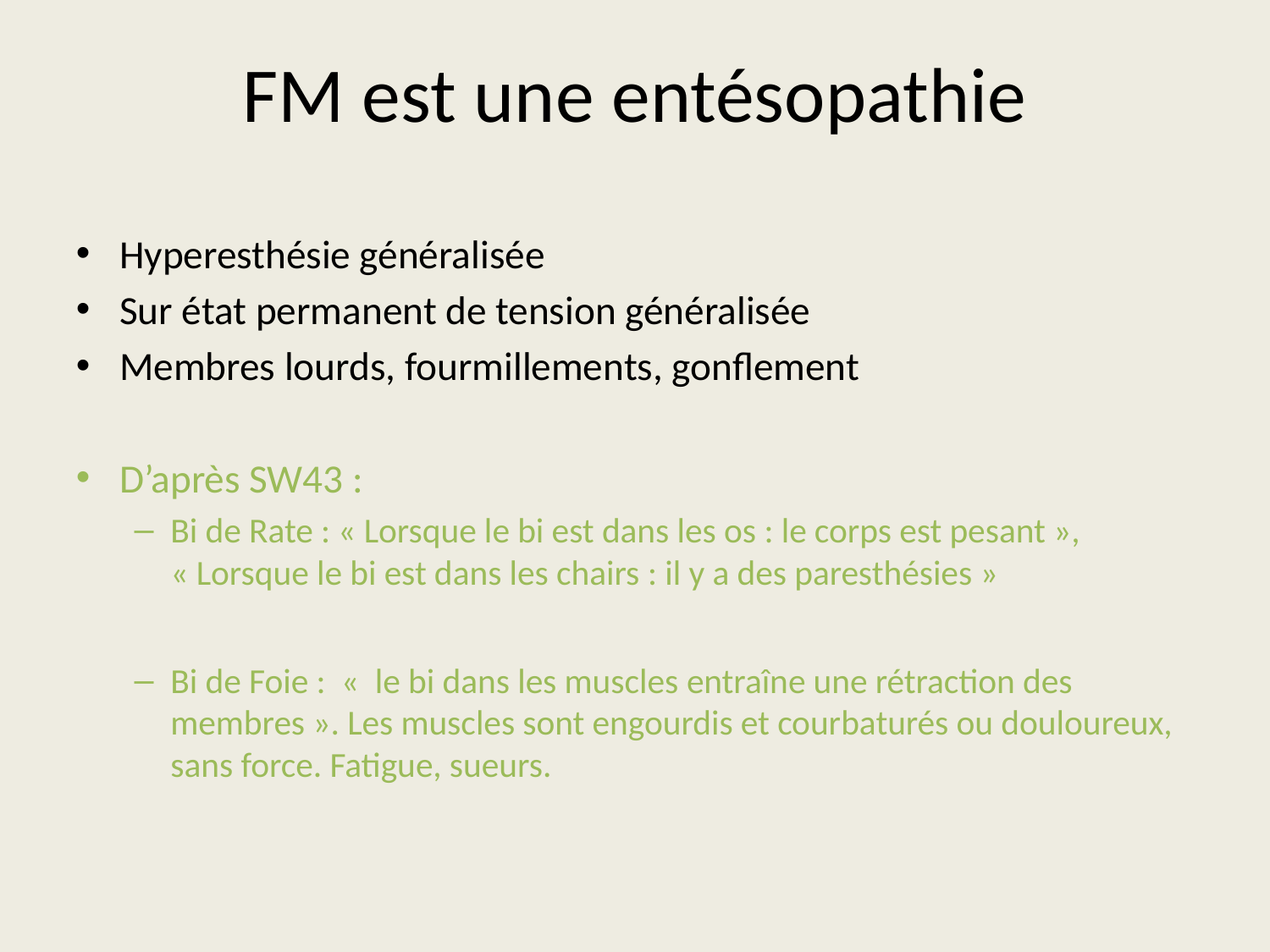

# FM est une entésopathie
Hyperesthésie généralisée
Sur état permanent de tension généralisée
Membres lourds, fourmillements, gonflement

D’après SW43 :
Bi de Rate : « Lorsque le bi est dans les os : le corps est pesant », « Lorsque le bi est dans les chairs : il y a des paresthésies »

Bi de Foie :  «  le bi dans les muscles entraîne une rétraction des membres ». Les muscles sont engourdis et courbaturés ou douloureux, sans force. Fatigue, sueurs.